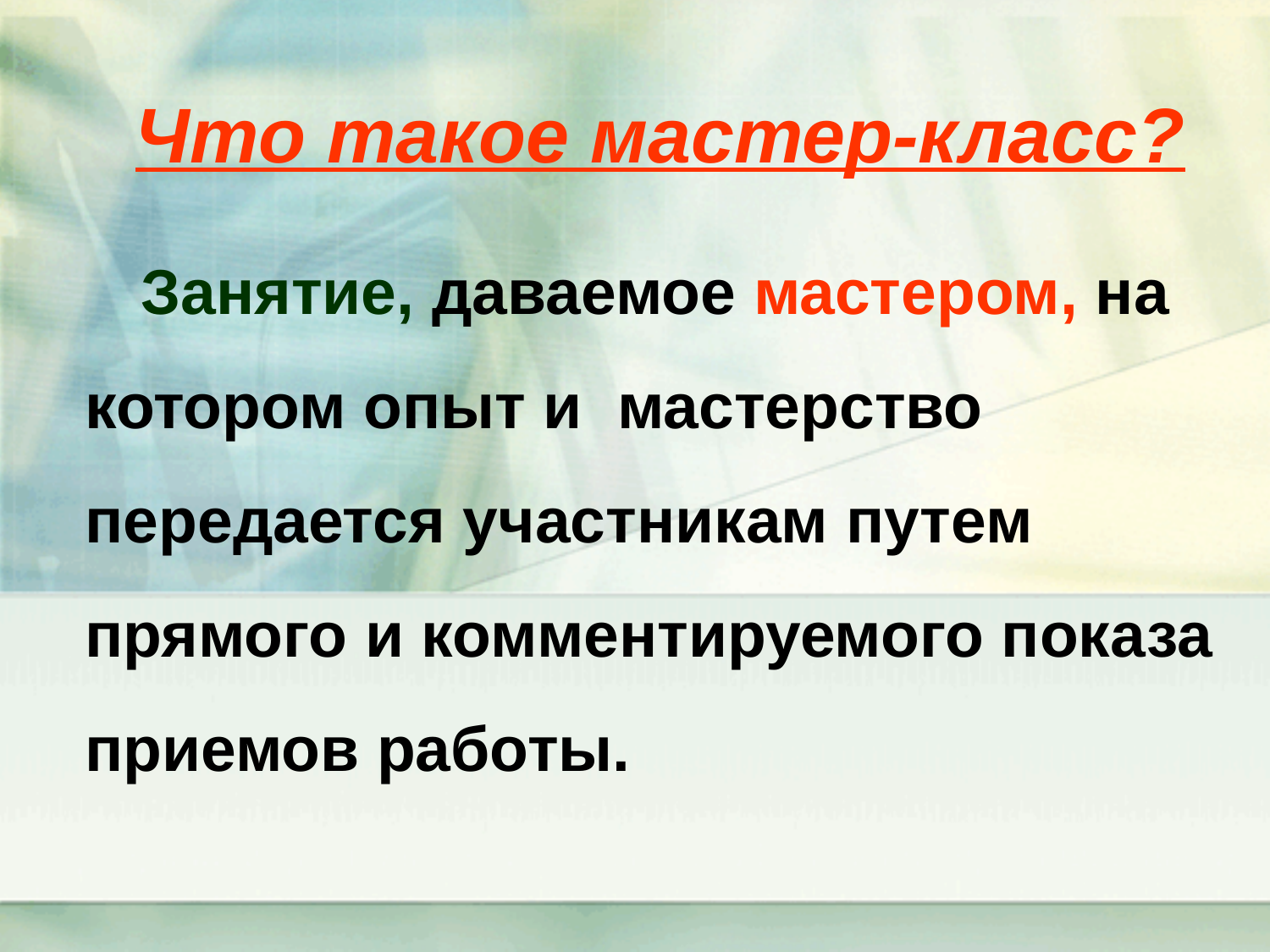

# Что такое мастер-класс?
      Занятие, даваемое мастером, на котором опыт и  мастерство передается участникам путем прямого и комментируемого показа приемов работы.